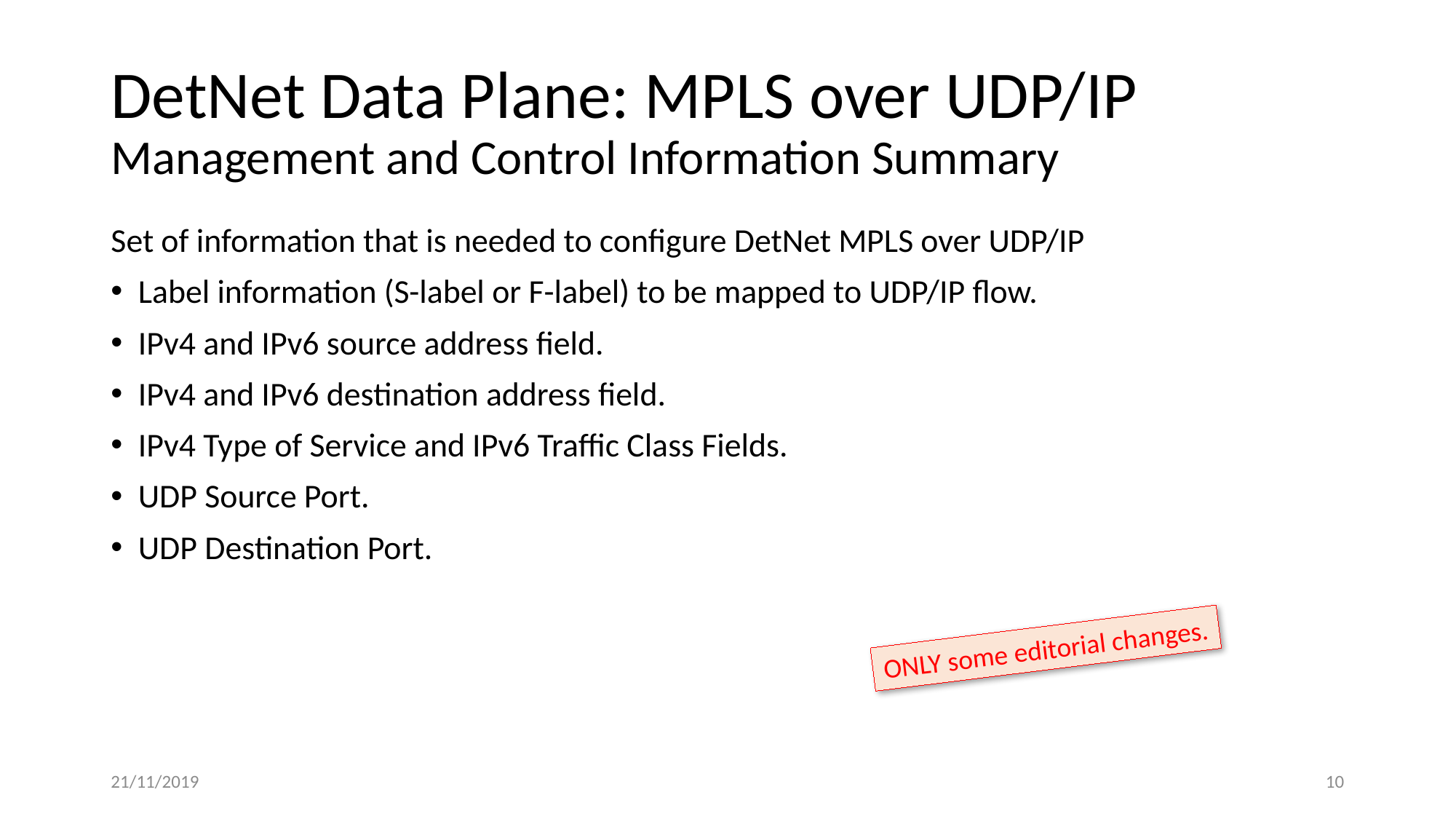

# DetNet Data Plane: MPLS over UDP/IP Management and Control Information Summary
Set of information that is needed to configure DetNet MPLS over UDP/IP
Label information (S-label or F-label) to be mapped to UDP/IP flow.
IPv4 and IPv6 source address field.
IPv4 and IPv6 destination address field.
IPv4 Type of Service and IPv6 Traffic Class Fields.
UDP Source Port.
UDP Destination Port.
ONLY some editorial changes.
21/11/2019
10